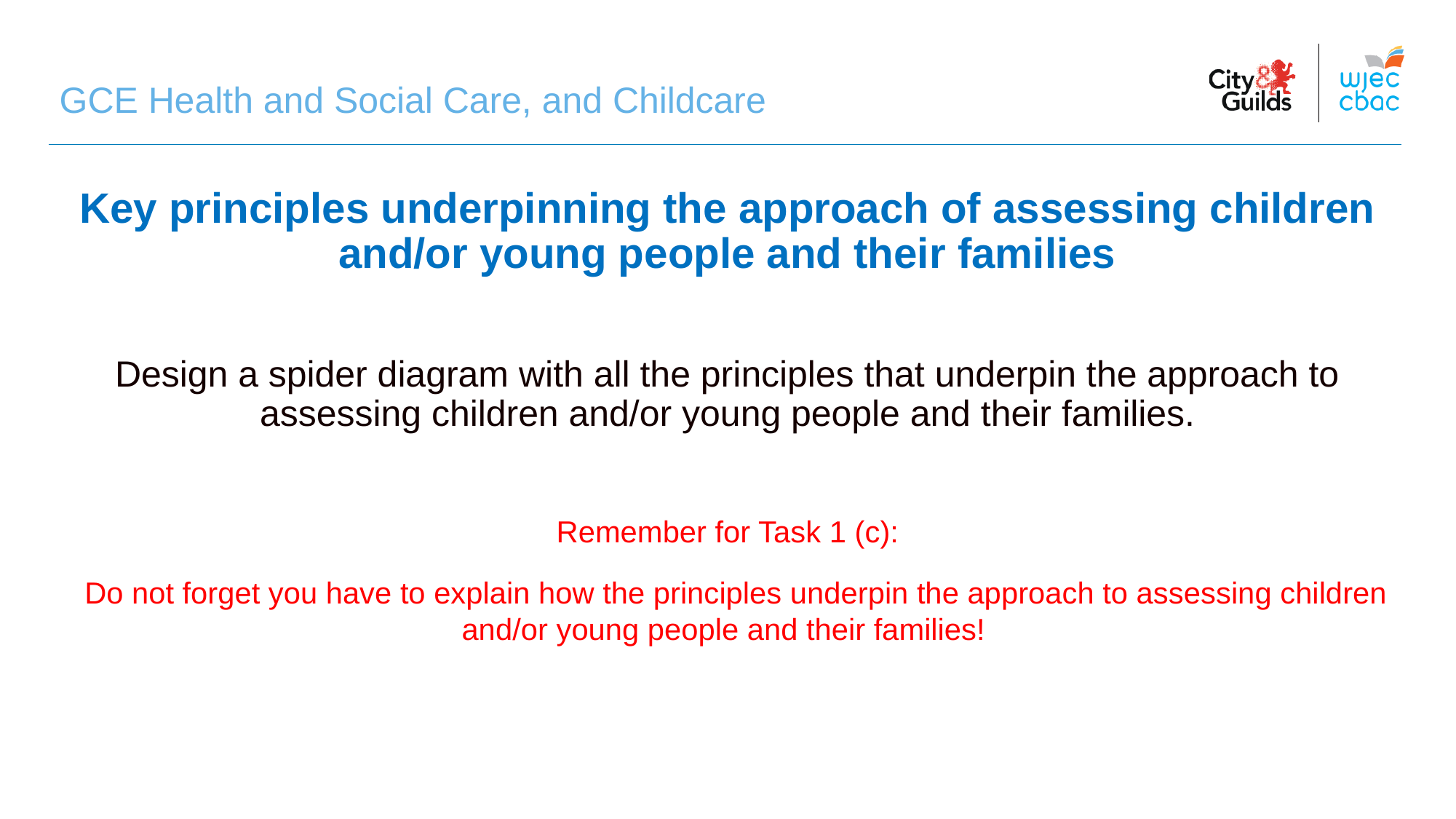

# GCE Health and Social Care, and Childcare
Key principles underpinning the approach of assessing children and/or young people and their families

Design a spider diagram with all the principles that underpin the approach to assessing children and/or young people and their families.

Remember for Task 1 (c):
  Do not forget you have to explain how the principles underpin the approach to assessing children and/or young people and their families!